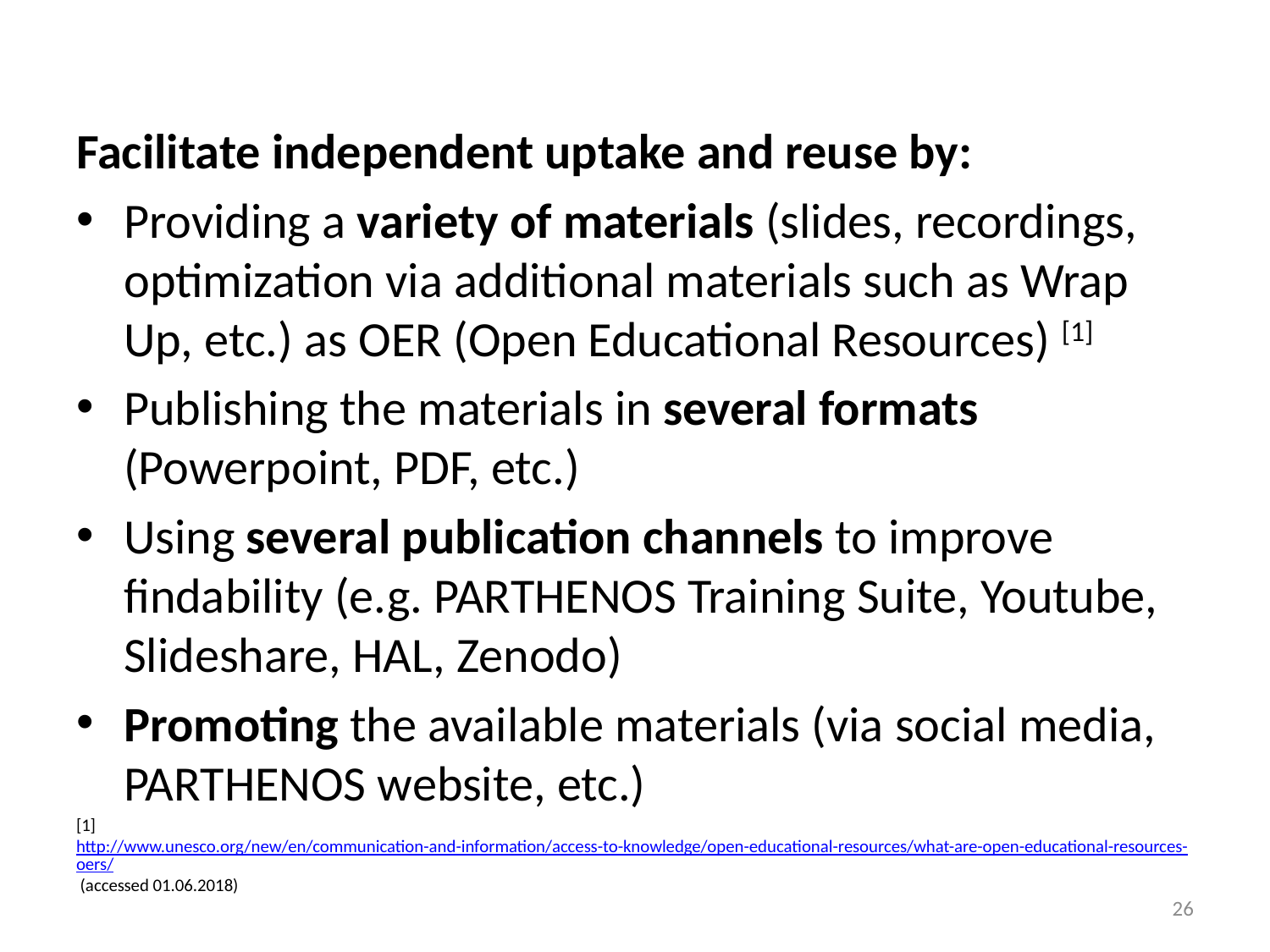

Facilitate independent uptake and reuse by:
Providing a variety of materials (slides, recordings, optimization via additional materials such as Wrap Up, etc.) as OER (Open Educational Resources) [1]
Publishing the materials in several formats (Powerpoint, PDF, etc.)
Using several publication channels to improve findability (e.g. PARTHENOS Training Suite, Youtube, Slideshare, HAL, Zenodo)
Promoting the available materials (via social media, PARTHENOS website, etc.)
[1]  http://www.unesco.org/new/en/communication-and-information/access-to-knowledge/open-educational-resources/what-are-open-educational-resources-oers/ (accessed 01.06.2018)

26